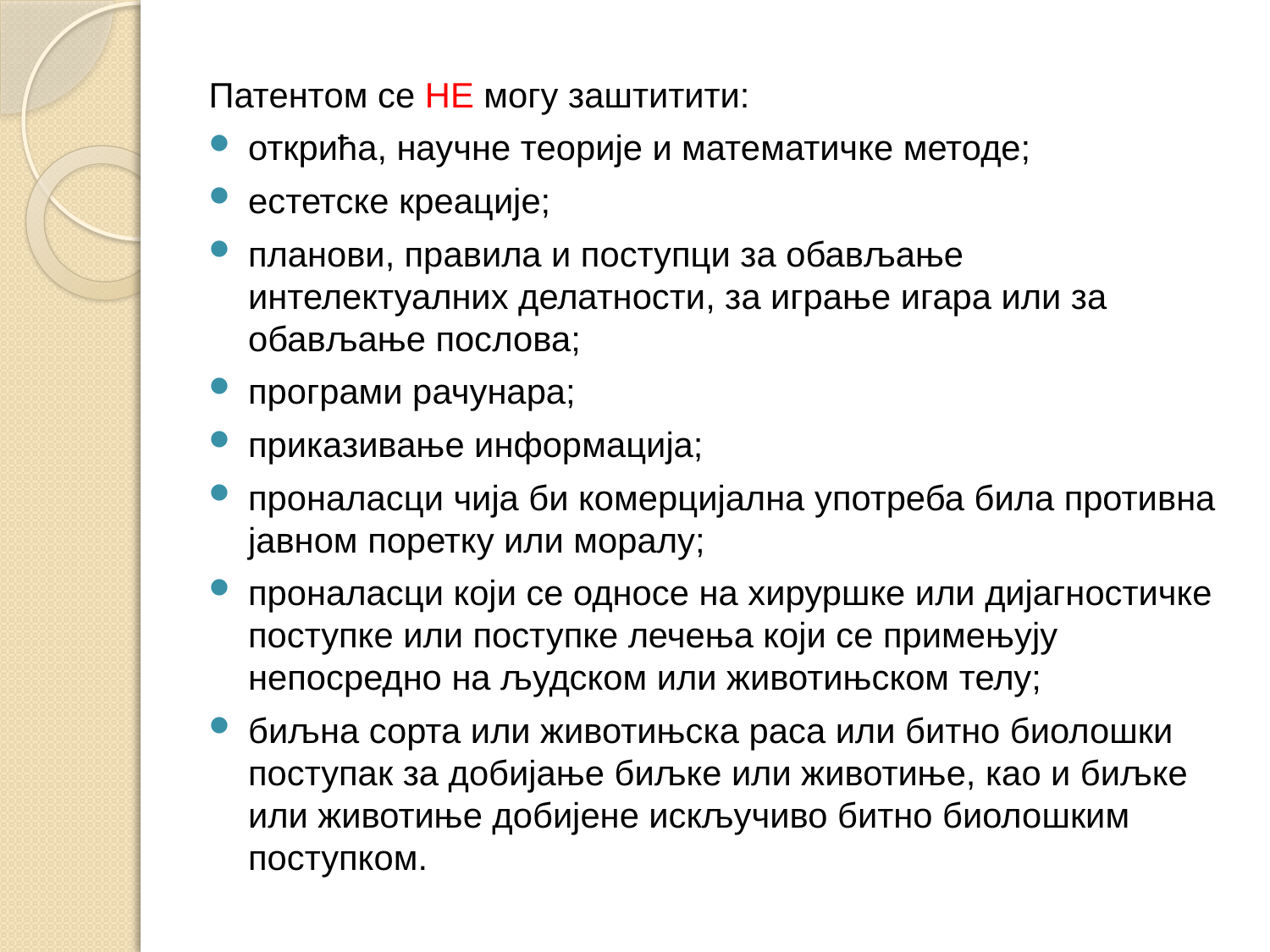

Патентом се НЕ могу заштитити:
открића, научне теорије и математичке методе;
естетске креације;
планови, правила и поступци за обављање интелектуалних делатности, за играње игара или за обављање послова;
програми рачунара;
приказивање информација;
проналасци чија би комерцијална употреба била противна јавном поретку или моралу;
проналасци који се односе на хируршке или дијагностичке поступке или поступке лечења који се примењују непосредно на људском или животињском телу;
биљна сорта или животињска раса или битно биолошки поступак за добијање биљке или животиње, као и биљке или животиње добијене искључиво битно биолошким поступком.